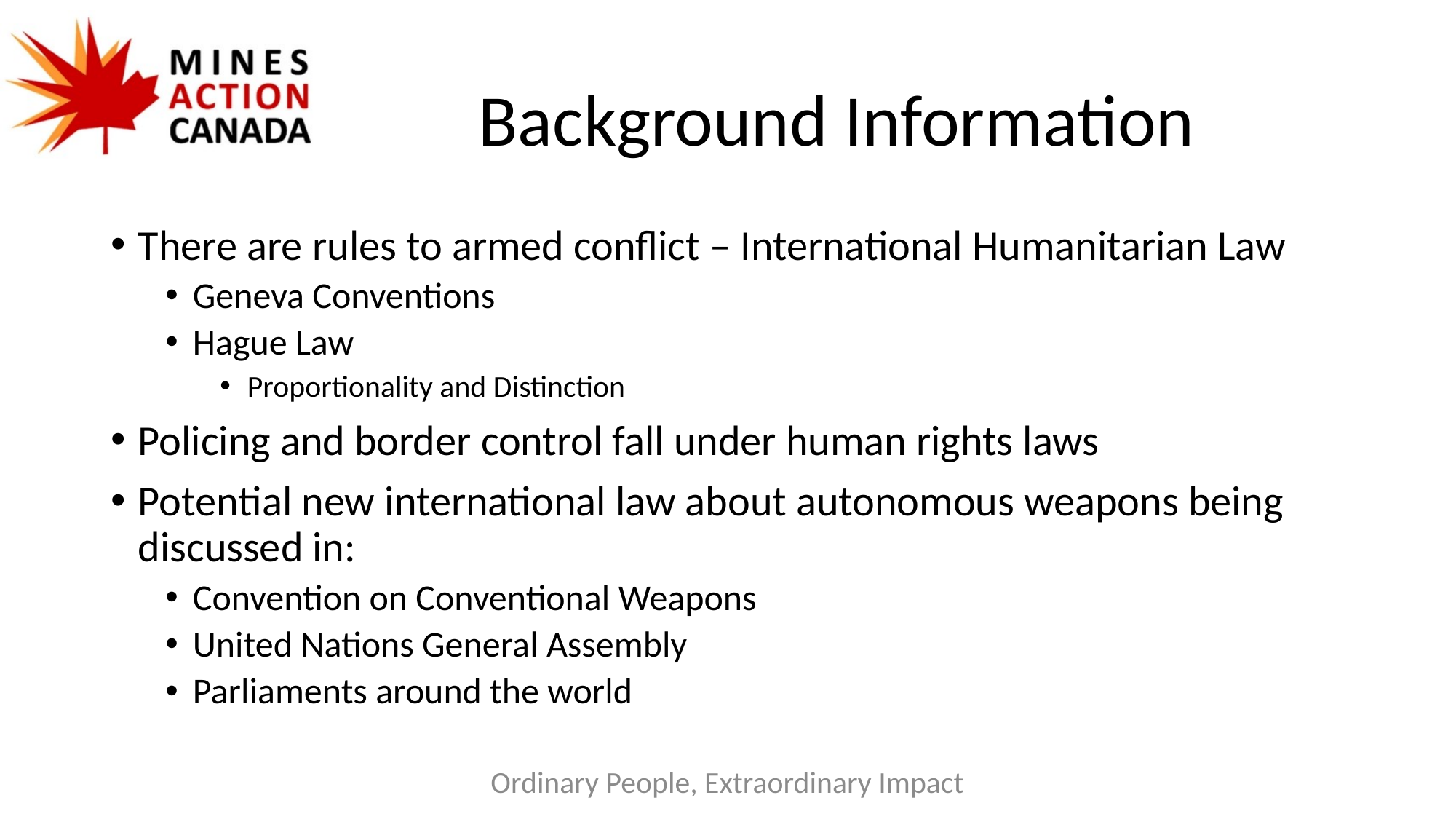

# Background Information
There are rules to armed conflict – International Humanitarian Law
Geneva Conventions
Hague Law
Proportionality and Distinction
Policing and border control fall under human rights laws
Potential new international law about autonomous weapons being discussed in:
Convention on Conventional Weapons
United Nations General Assembly
Parliaments around the world
Ordinary People, Extraordinary Impact